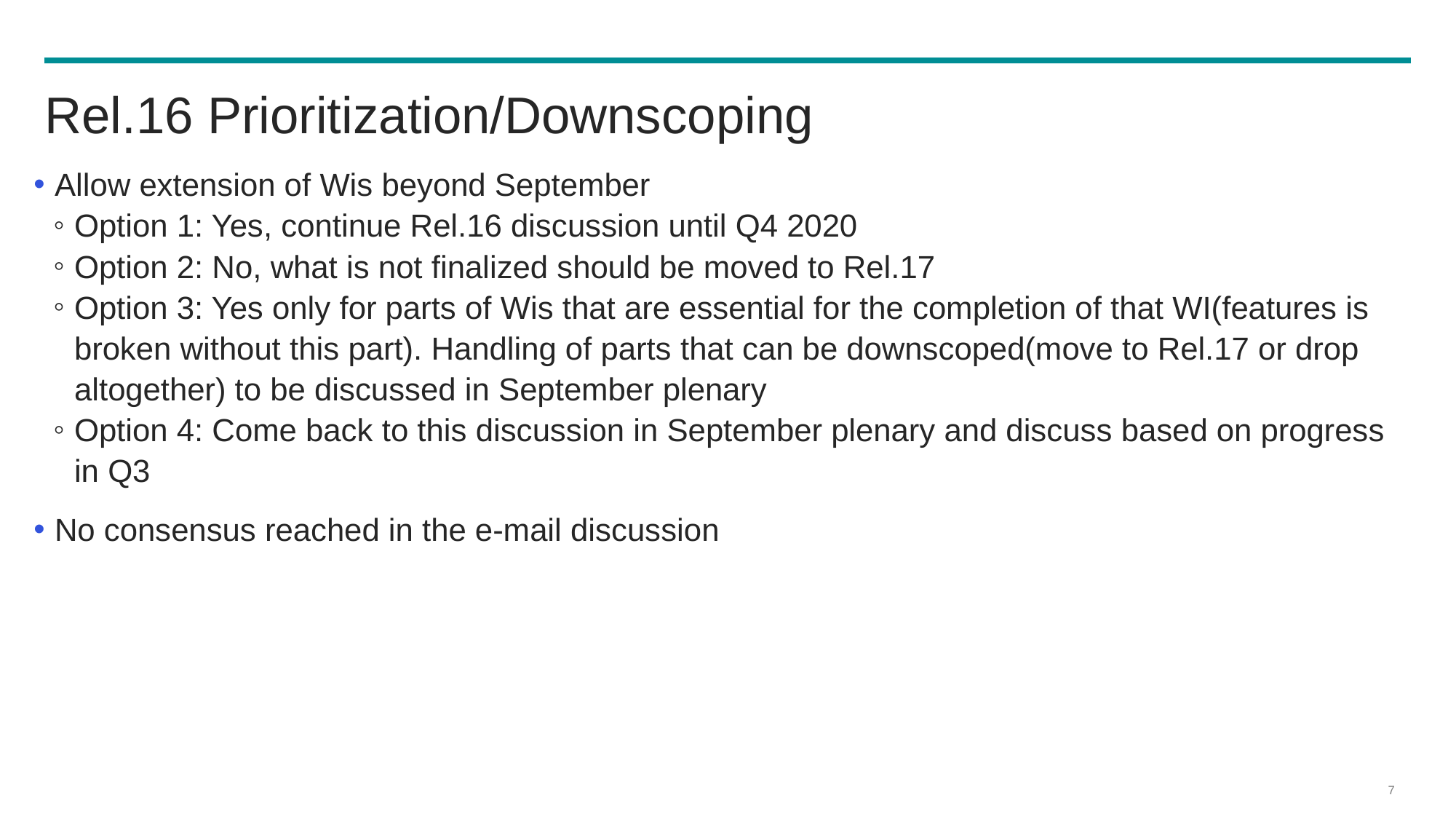

# Rel.16 Prioritization/Downscoping
Allow extension of Wis beyond September
Option 1: Yes, continue Rel.16 discussion until Q4 2020
Option 2: No, what is not finalized should be moved to Rel.17
Option 3: Yes only for parts of Wis that are essential for the completion of that WI(features is broken without this part). Handling of parts that can be downscoped(move to Rel.17 or drop altogether) to be discussed in September plenary
Option 4: Come back to this discussion in September plenary and discuss based on progress in Q3
No consensus reached in the e-mail discussion